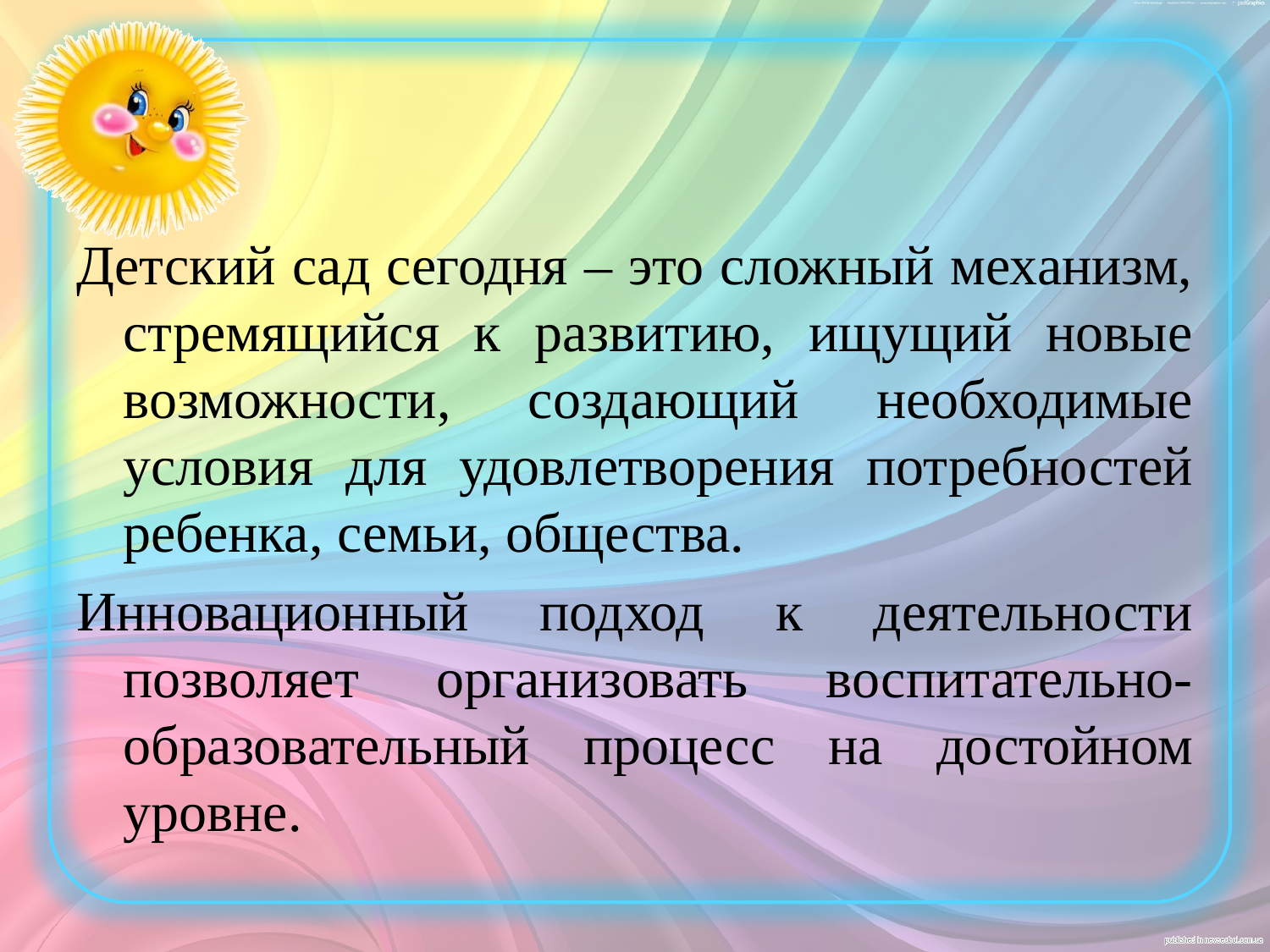

Детский сад сегодня – это сложный механизм, стремящийся к развитию, ищущий новые возможности, создающий необходимые условия для удовлетворения потребностей ребенка, семьи, общества.
Инновационный подход к деятельности позволяет организовать воспитательно-образовательный процесс на достойном уровне.